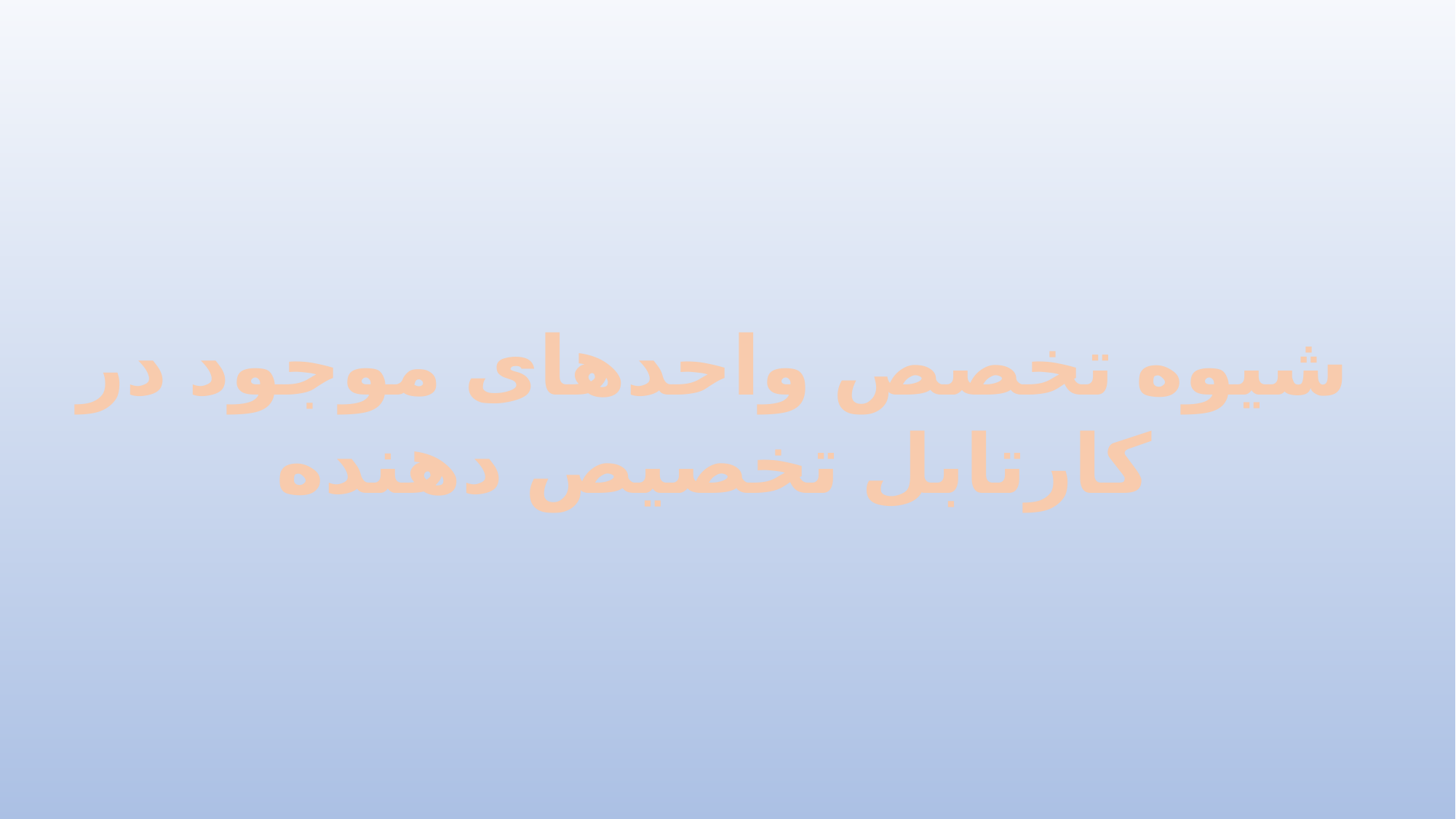

شیوه تخصص واحدهای موجود در
کارتابل تخصیص دهنده